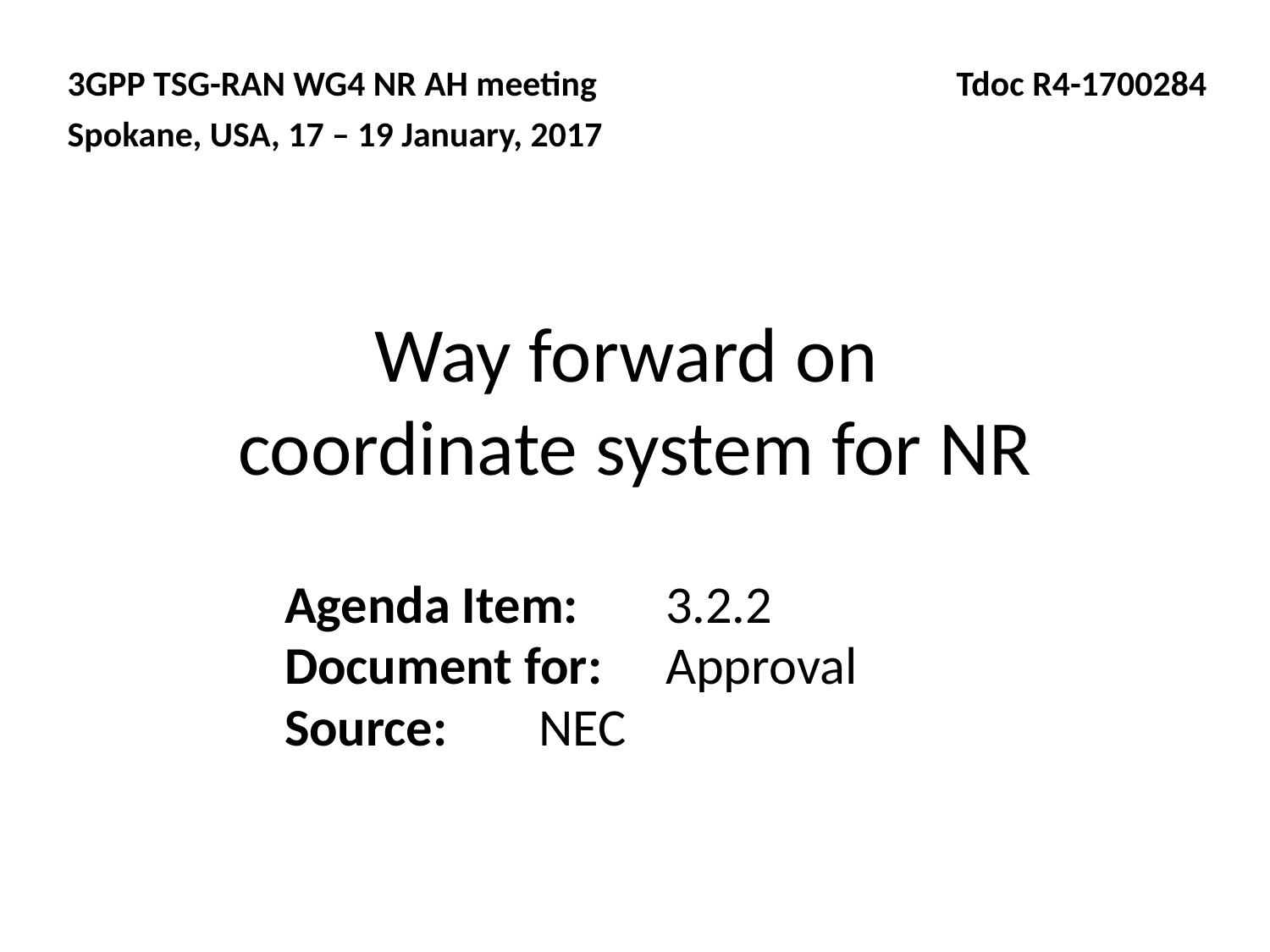

3GPP TSG-RAN WG4 NR AH meeting			Tdoc R4-1700284
Spokane, USA, 17 – 19 January, 2017
# Way forward on coordinate system for NR
	Agenda Item:	3.2.2
	Document for:	Approval
	Source: 	NEC